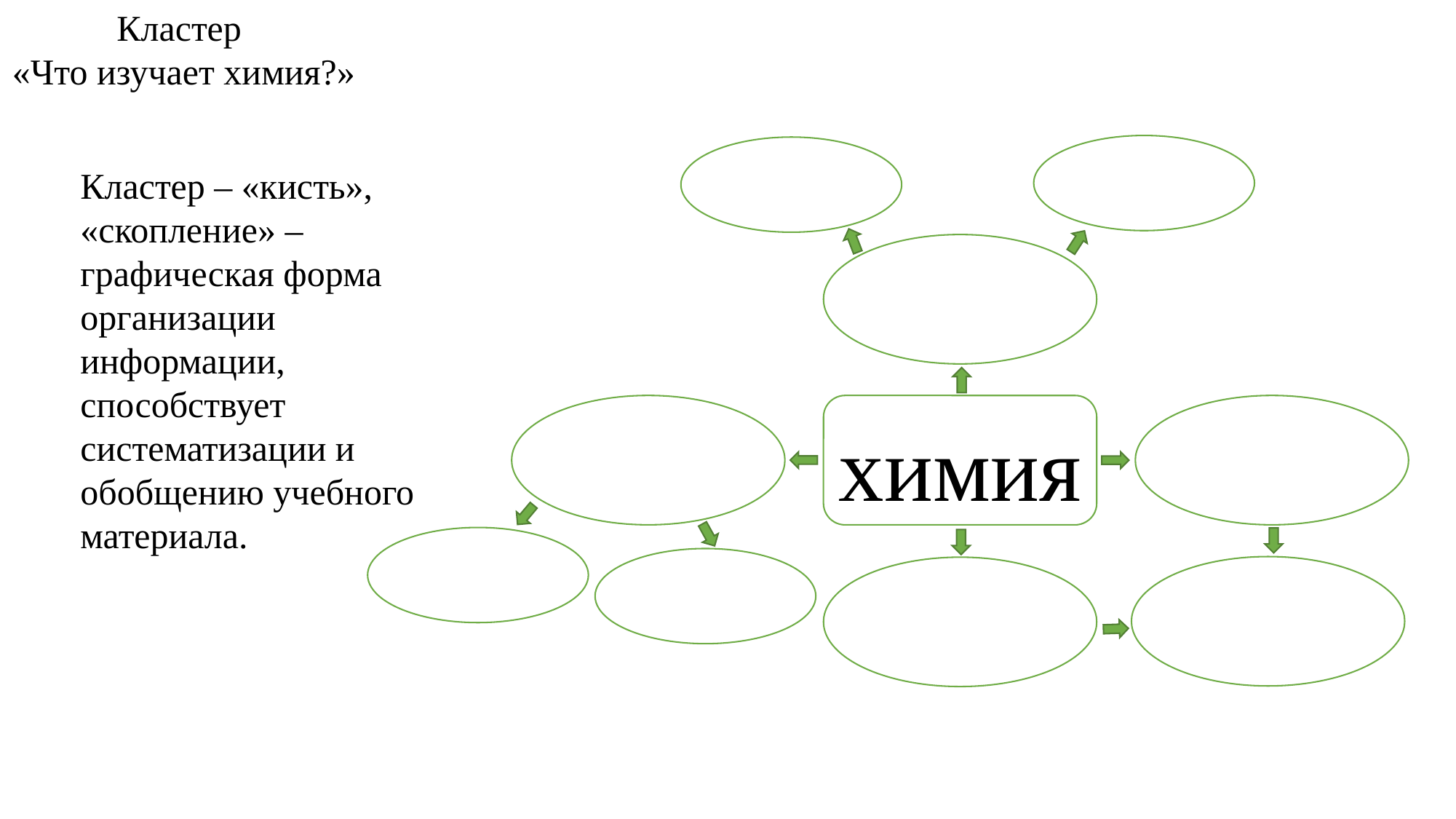

Кластер
«Что изучает химия?»

химия

Кластер – «кисть», «скопление» – графическая форма организации информации, способствует систематизации и обобщению учебного материала.